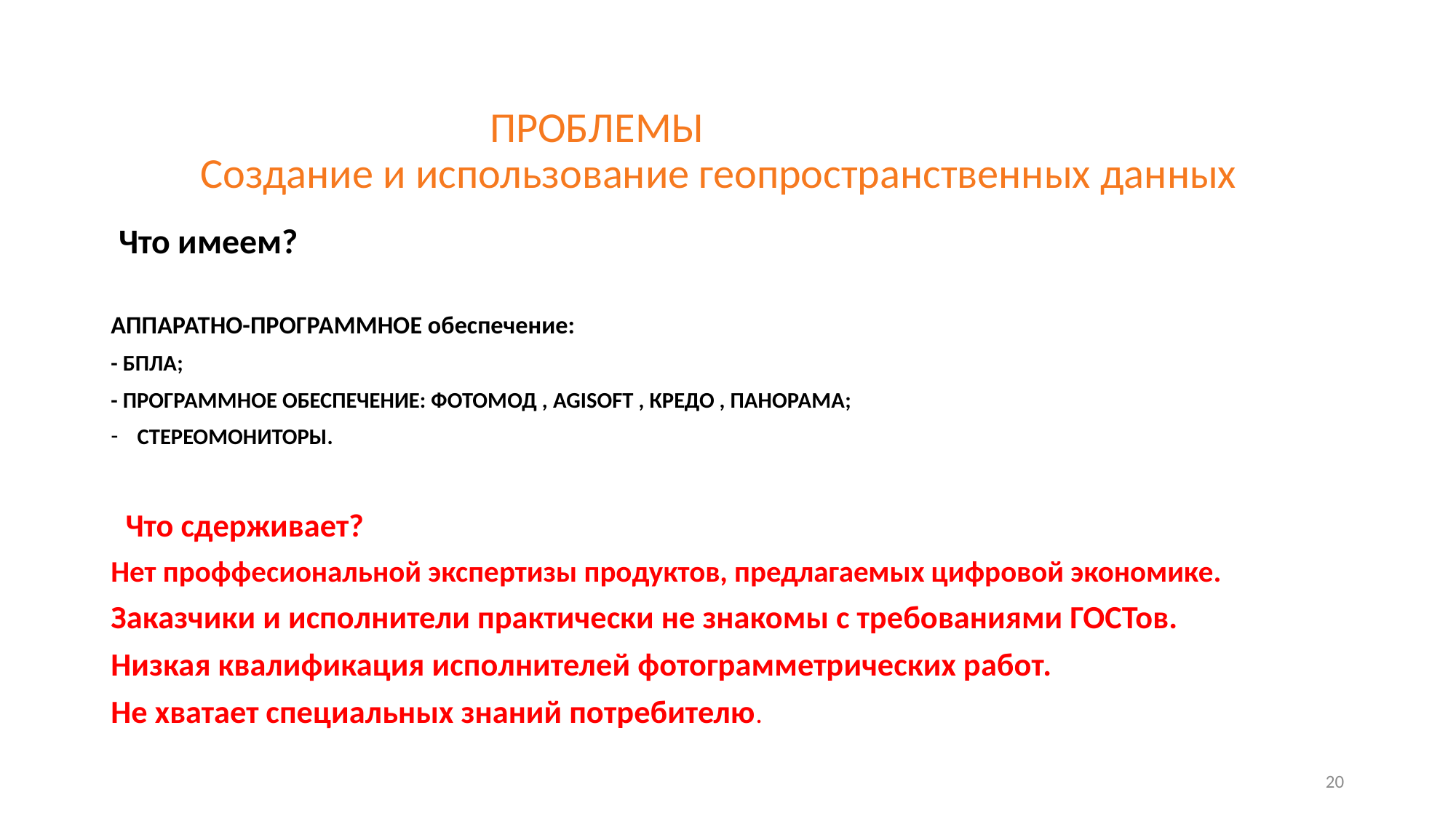

# ПРОБЛЕМЫ Создание и использование геопространственных данных
 Что имеем?

АППАРАТНО-ПРОГРАММНОЕ обеспечение:
- БПЛА;
- ПРОГРАММНОЕ ОБЕСПЕЧЕНИЕ: ФОТОМОД , AGISOFT , КРЕДО , ПАНОРАМА;
СТЕРЕОМОНИТОРЫ.

  Что сдерживает?
Нет проффесиональной экспертизы продуктов, предлагаемых цифровой экономике.
Заказчики и исполнители практически не знакомы с требованиями ГОСТов.
Низкая квалификация исполнителей фотограмметрических работ.
Не хватает специальных знаний потребителю.

20